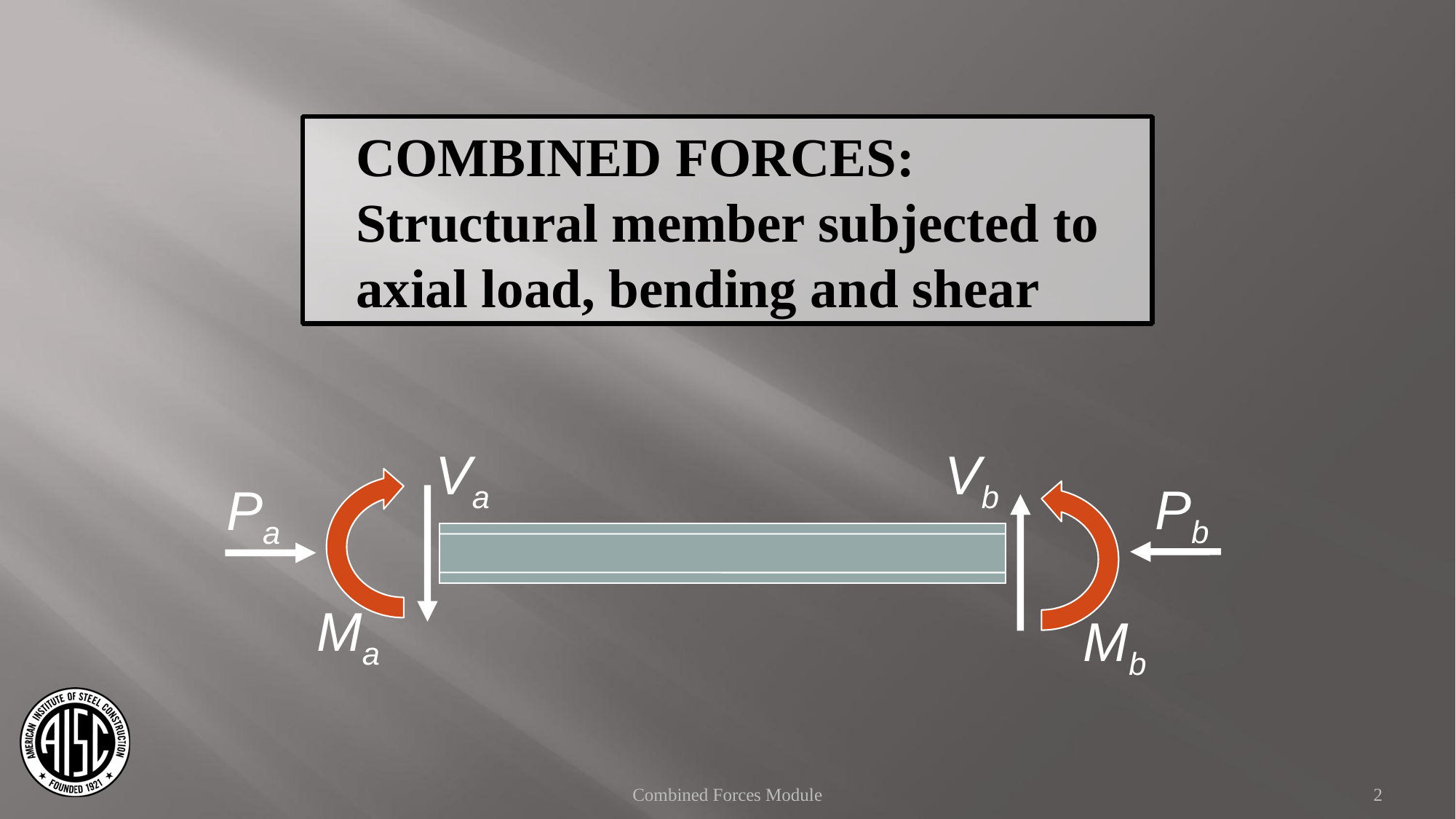

COMBINED FORCES:
Structural member subjected to axial load, bending and shear
Va
Vb

Pb
Pa

Ma
Mb
Combined Forces Module
2